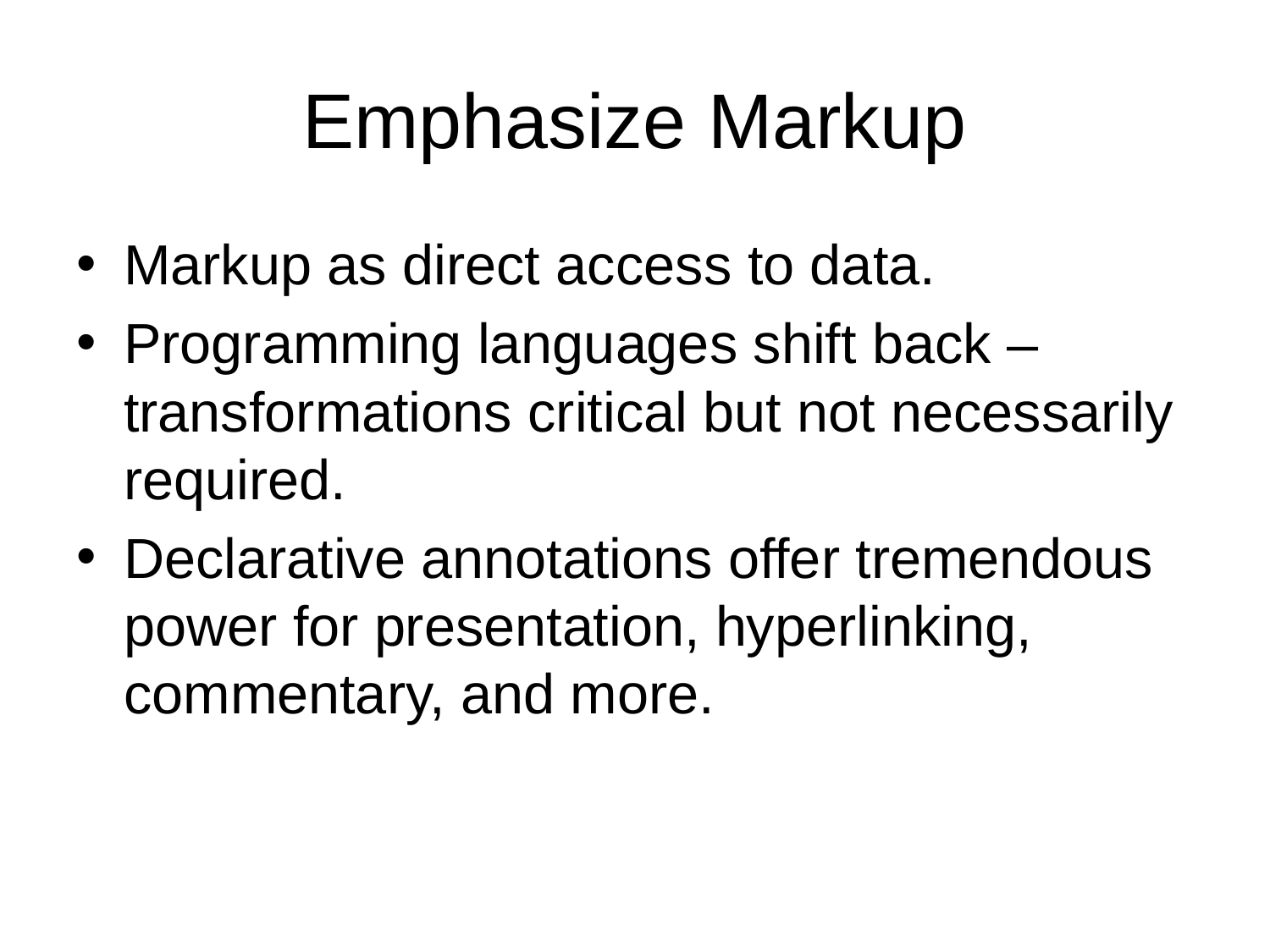

# Emphasize Markup
Markup as direct access to data.
Programming languages shift back – transformations critical but not necessarily required.
Declarative annotations offer tremendous power for presentation, hyperlinking, commentary, and more.